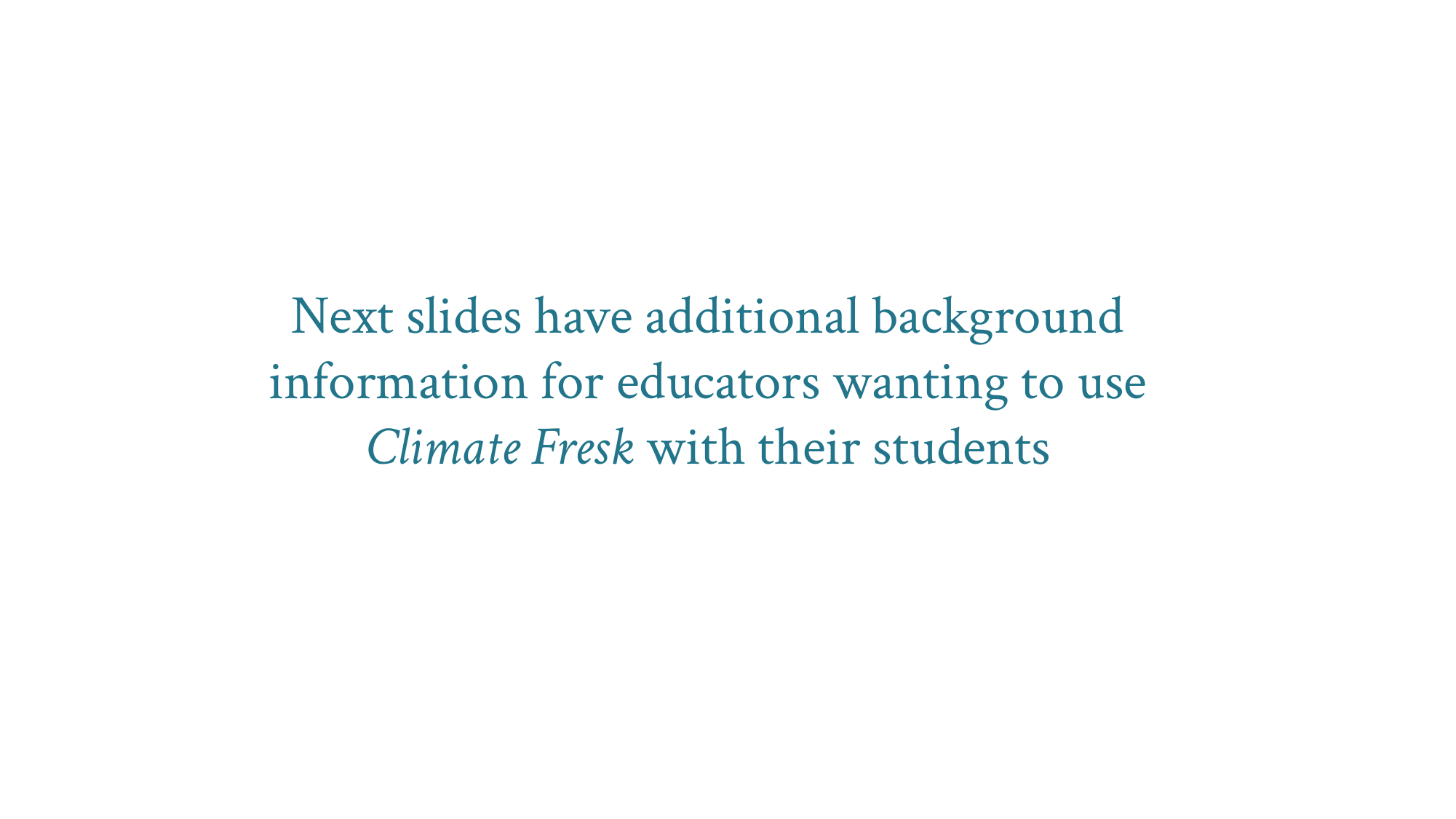

# Next slides have additional background information for educators wanting to use Climate Fresk with their students